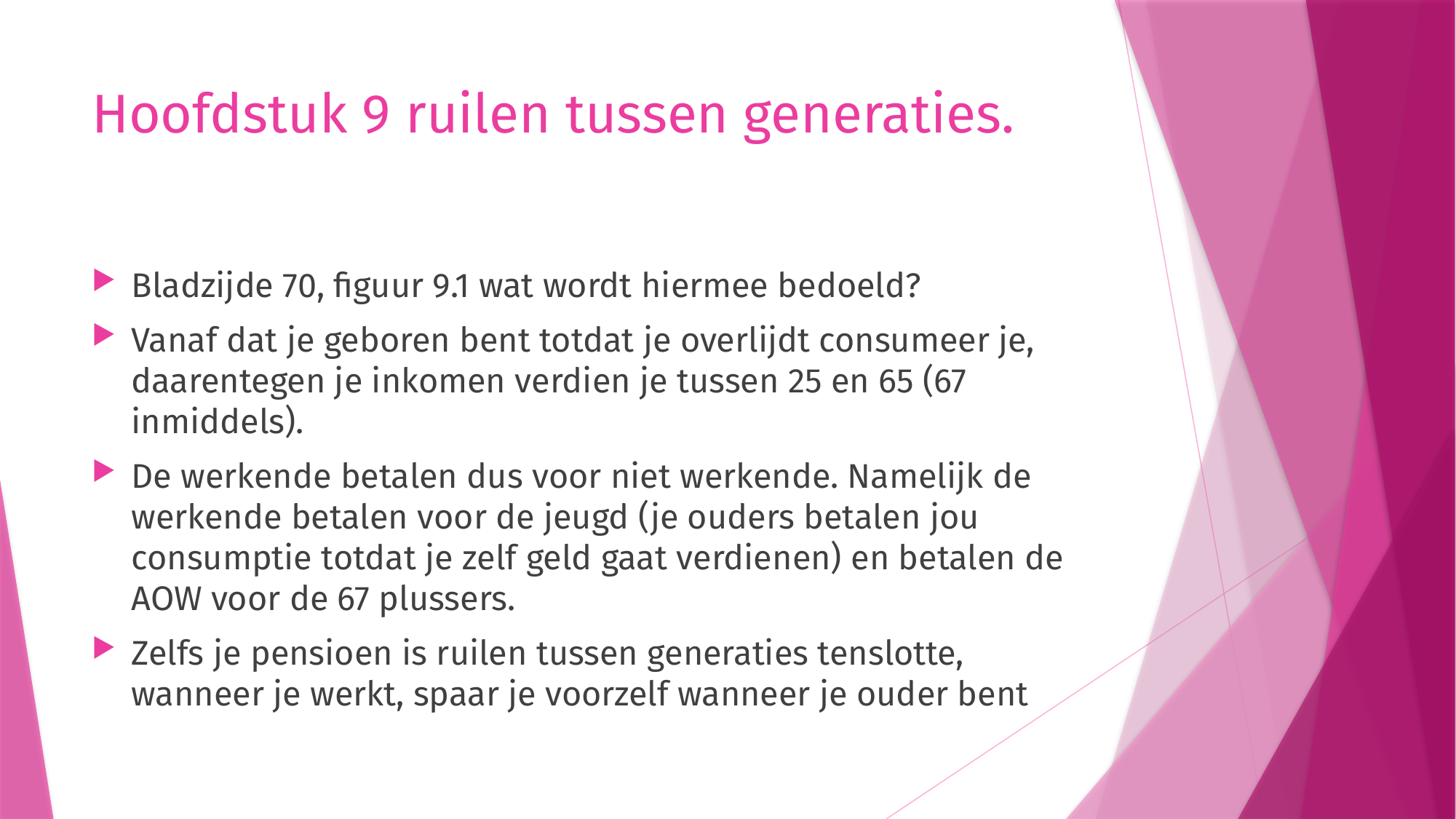

# Hoofdstuk 9 ruilen tussen generaties.
Bladzijde 70, figuur 9.1 wat wordt hiermee bedoeld?
Vanaf dat je geboren bent totdat je overlijdt consumeer je, daarentegen je inkomen verdien je tussen 25 en 65 (67 inmiddels).
De werkende betalen dus voor niet werkende. Namelijk de werkende betalen voor de jeugd (je ouders betalen jou consumptie totdat je zelf geld gaat verdienen) en betalen de AOW voor de 67 plussers.
Zelfs je pensioen is ruilen tussen generaties tenslotte, wanneer je werkt, spaar je voorzelf wanneer je ouder bent